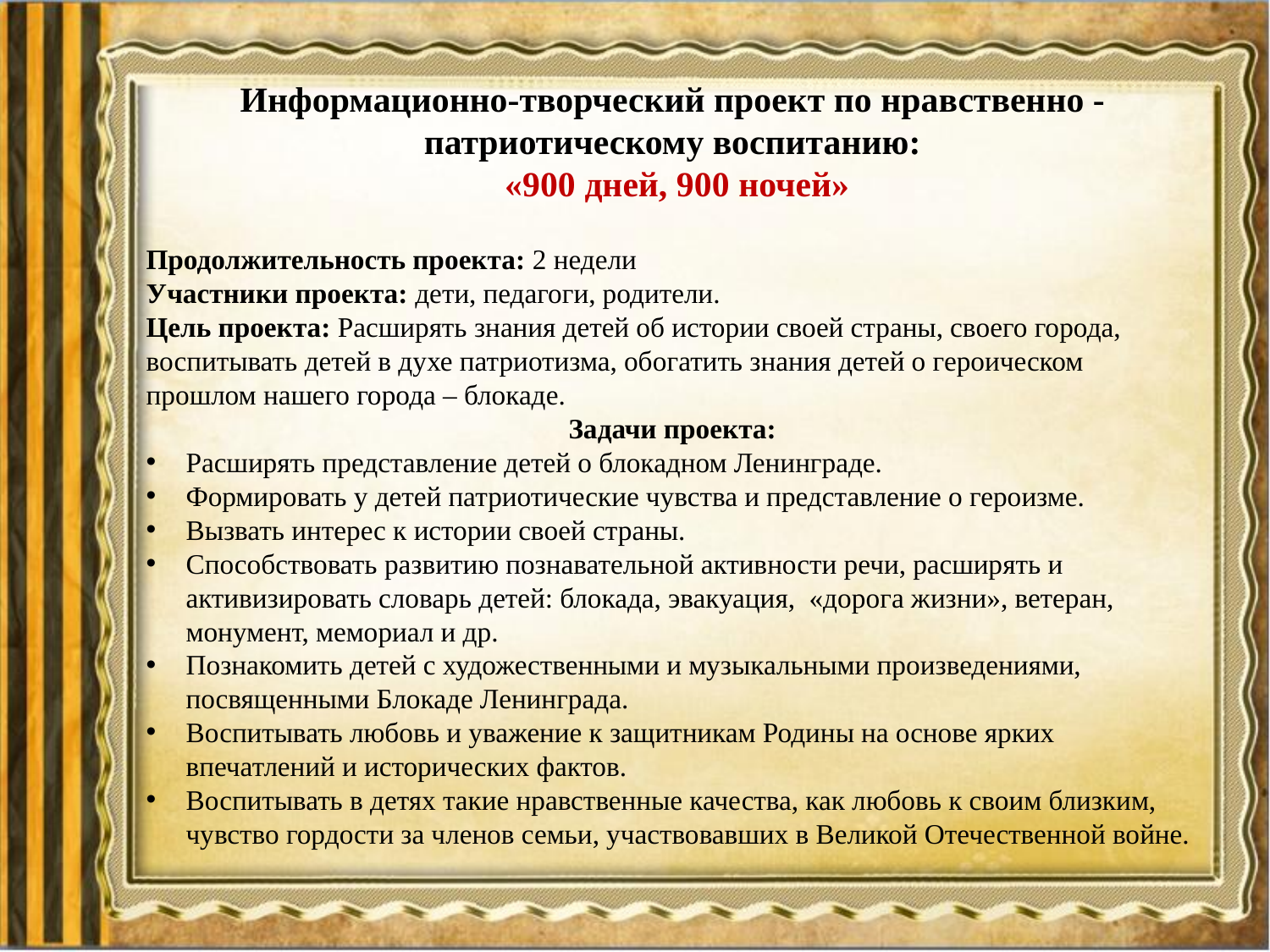

Информационно-творческий проект по нравственно - патриотическому воспитанию:
 «900 дней, 900 ночей»

Продолжительность проекта: 2 недели
Участники проекта: дети, педагоги, родители.
Цель проекта: Расширять знания детей об истории своей страны, своего города, воспитывать детей в духе патриотизма, обогатить знания детей о героическом прошлом нашего города – блокаде.
Задачи проекта:
Расширять представление детей о блокадном Ленинграде.
Формировать у детей патриотические чувства и представление о героизме.
Вызвать интерес к истории своей страны.
Способствовать развитию познавательной активности речи, расширять и активизировать словарь детей: блокада, эвакуация,  «дорога жизни», ветеран, монумент, мемориал и др.
Познакомить детей с художественными и музыкальными произведениями, посвященными Блокаде Ленинграда.
Воспитывать любовь и уважение к защитникам Родины на основе ярких впечатлений и исторических фактов.
Воспитывать в детях такие нравственные качества, как любовь к своим близким, чувство гордости за членов семьи, участвовавших в Великой Отечественной войне.